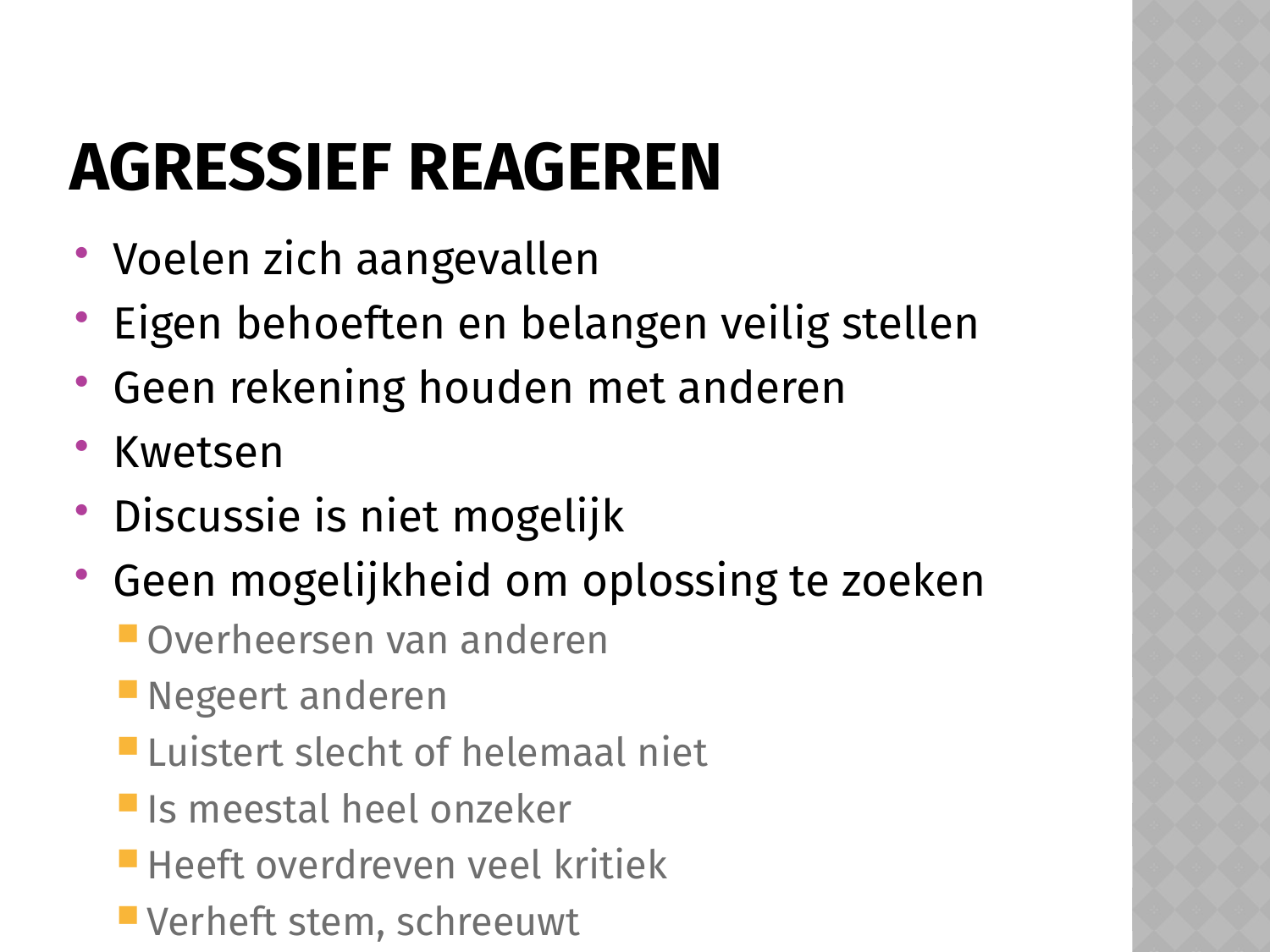

# Agressief reageren
Voelen zich aangevallen
Eigen behoeften en belangen veilig stellen
Geen rekening houden met anderen
Kwetsen
Discussie is niet mogelijk
Geen mogelijkheid om oplossing te zoeken
Overheersen van anderen
Negeert anderen
Luistert slecht of helemaal niet
Is meestal heel onzeker
Heeft overdreven veel kritiek
Verheft stem, schreeuwt